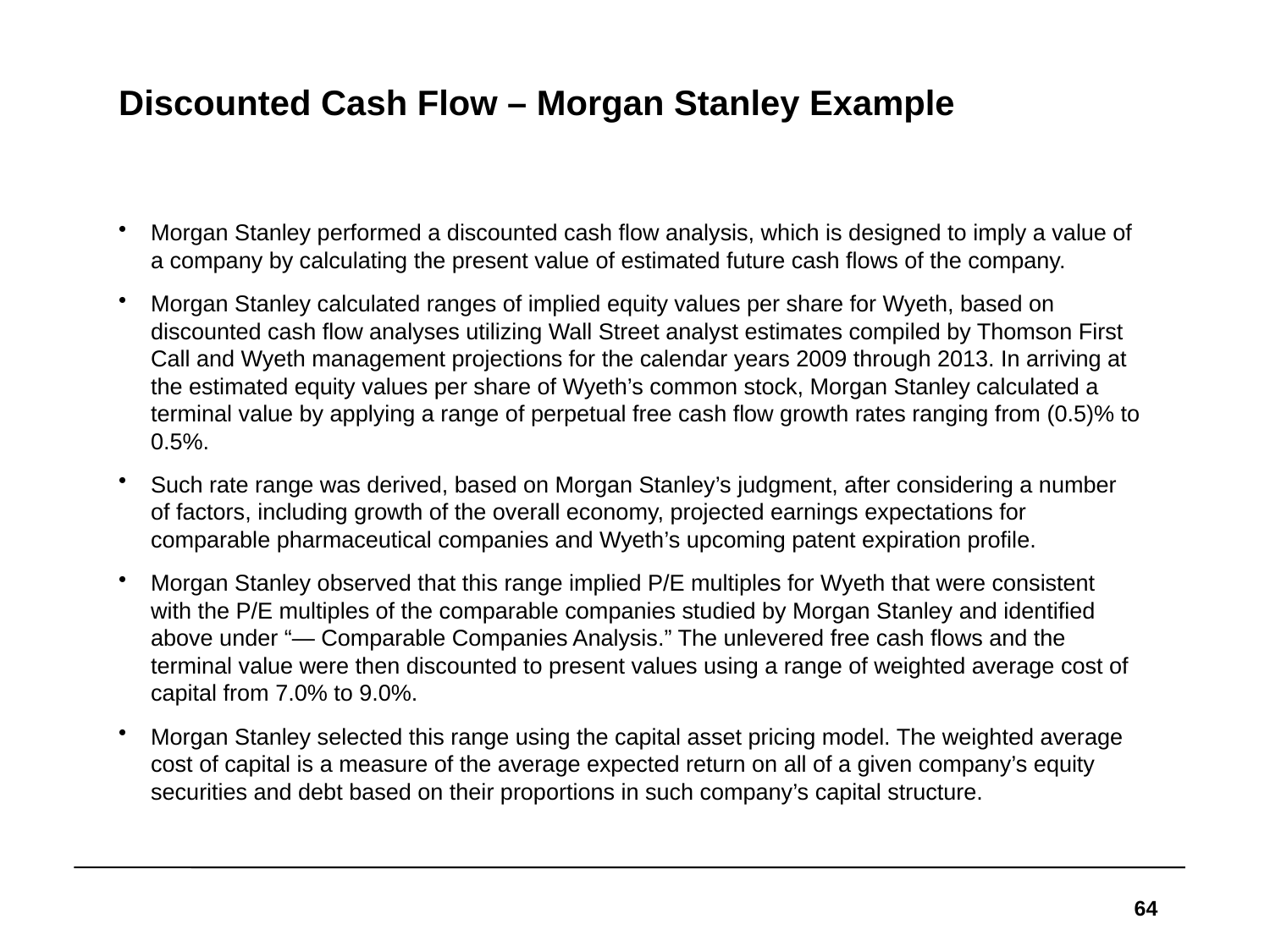

# Discounted Cash Flow – Morgan Stanley Example
Morgan Stanley performed a discounted cash flow analysis, which is designed to imply a value of a company by calculating the present value of estimated future cash flows of the company.
Morgan Stanley calculated ranges of implied equity values per share for Wyeth, based on discounted cash flow analyses utilizing Wall Street analyst estimates compiled by Thomson First Call and Wyeth management projections for the calendar years 2009 through 2013. In arriving at the estimated equity values per share of Wyeth’s common stock, Morgan Stanley calculated a terminal value by applying a range of perpetual free cash flow growth rates ranging from (0.5)% to 0.5%.
Such rate range was derived, based on Morgan Stanley’s judgment, after considering a number of factors, including growth of the overall economy, projected earnings expectations for comparable pharmaceutical companies and Wyeth’s upcoming patent expiration profile.
Morgan Stanley observed that this range implied P/E multiples for Wyeth that were consistent with the P/E multiples of the comparable companies studied by Morgan Stanley and identified above under “— Comparable Companies Analysis.” The unlevered free cash flows and the terminal value were then discounted to present values using a range of weighted average cost of capital from 7.0% to 9.0%.
Morgan Stanley selected this range using the capital asset pricing model. The weighted average cost of capital is a measure of the average expected return on all of a given company’s equity securities and debt based on their proportions in such company’s capital structure.